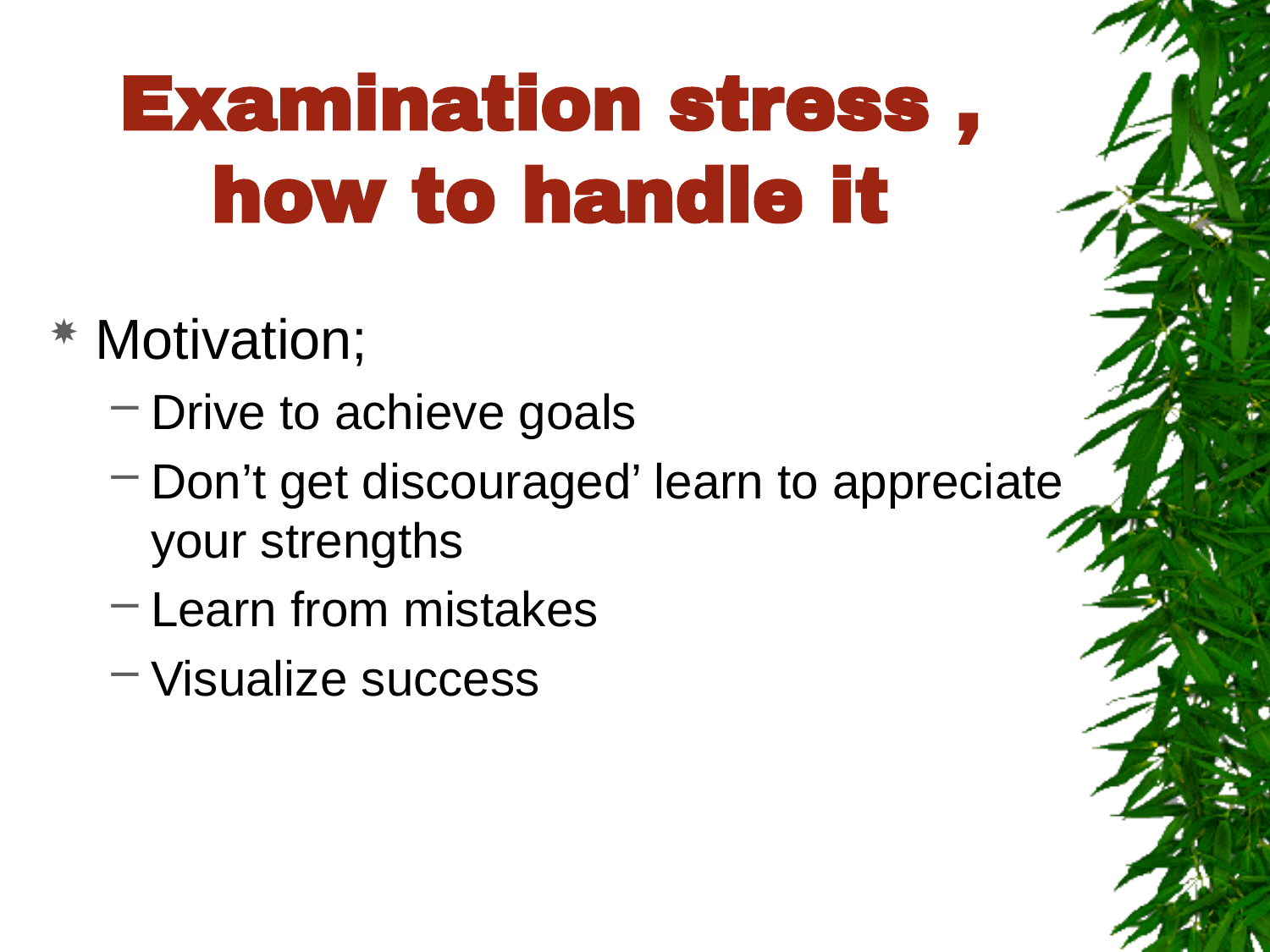

# Examination stress , how to handle it
Motivation;
Drive to achieve goals
Don’t get discouraged’ learn to appreciate your strengths
Learn from mistakes
Visualize success